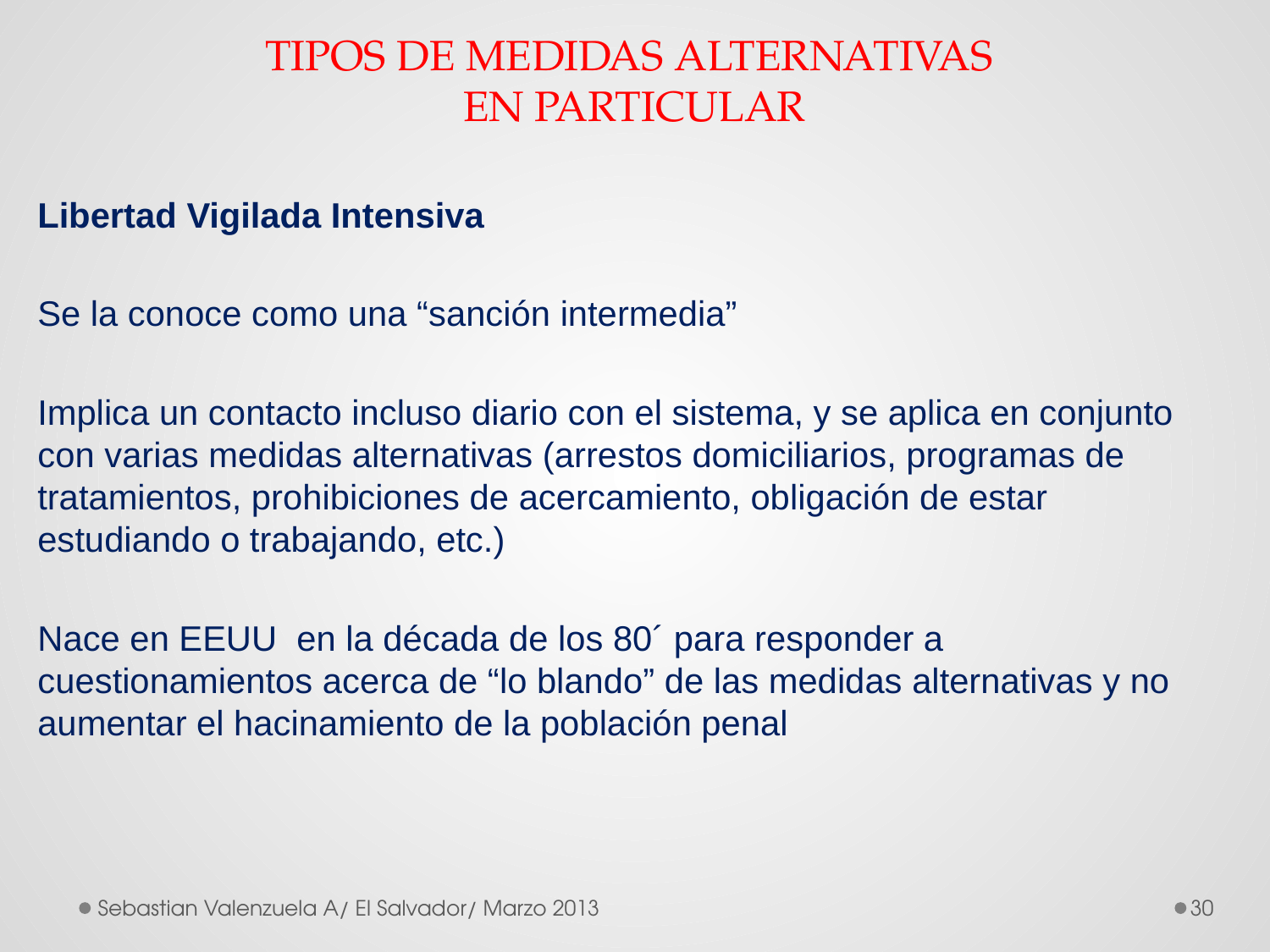

# TIPOS DE MEDIDAS ALTERNATIVAS EN PARTICULAR
Libertad Vigilada Intensiva

Se la conoce como una “sanción intermedia”

Implica un contacto incluso diario con el sistema, y se aplica en conjunto con varias medidas alternativas (arrestos domiciliarios, programas de tratamientos, prohibiciones de acercamiento, obligación de estar estudiando o trabajando, etc.)

Nace en EEUU  en la década de los 80´ para responder a cuestionamientos acerca de “lo blando” de las medidas alternativas y no aumentar el hacinamiento de la población penal

Sebastian Valenzuela A/ El Salvador/ Marzo 2013
30